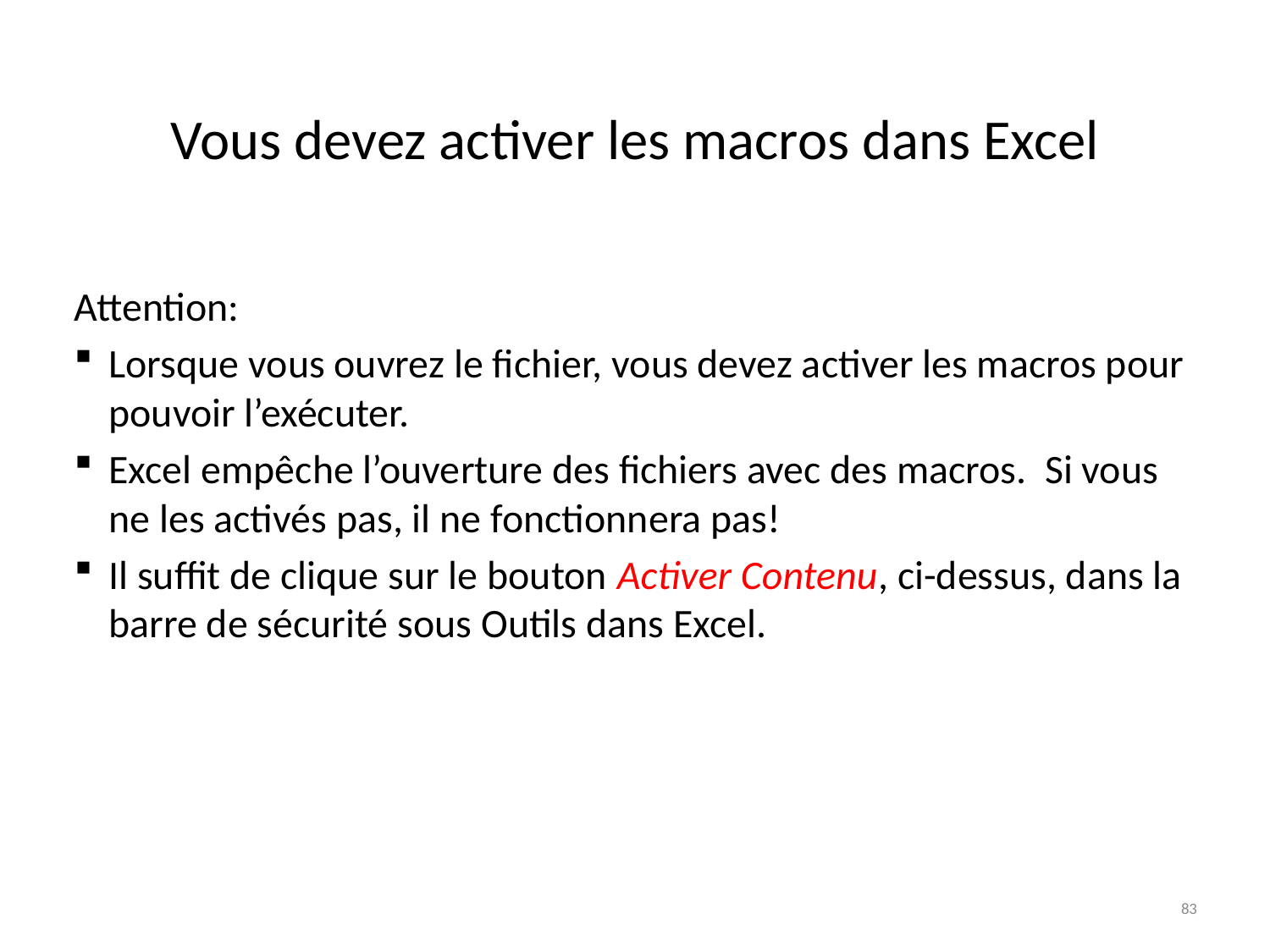

# Vous devez activer les macros dans Excel
Attention:
Lorsque vous ouvrez le fichier, vous devez activer les macros pour pouvoir l’exécuter.
Excel empêche l’ouverture des fichiers avec des macros.  Si vous ne les activés pas, il ne fonctionnera pas!
Il suffit de clique sur le bouton Activer Contenu, ci-dessus, dans la barre de sécurité sous Outils dans Excel.

83